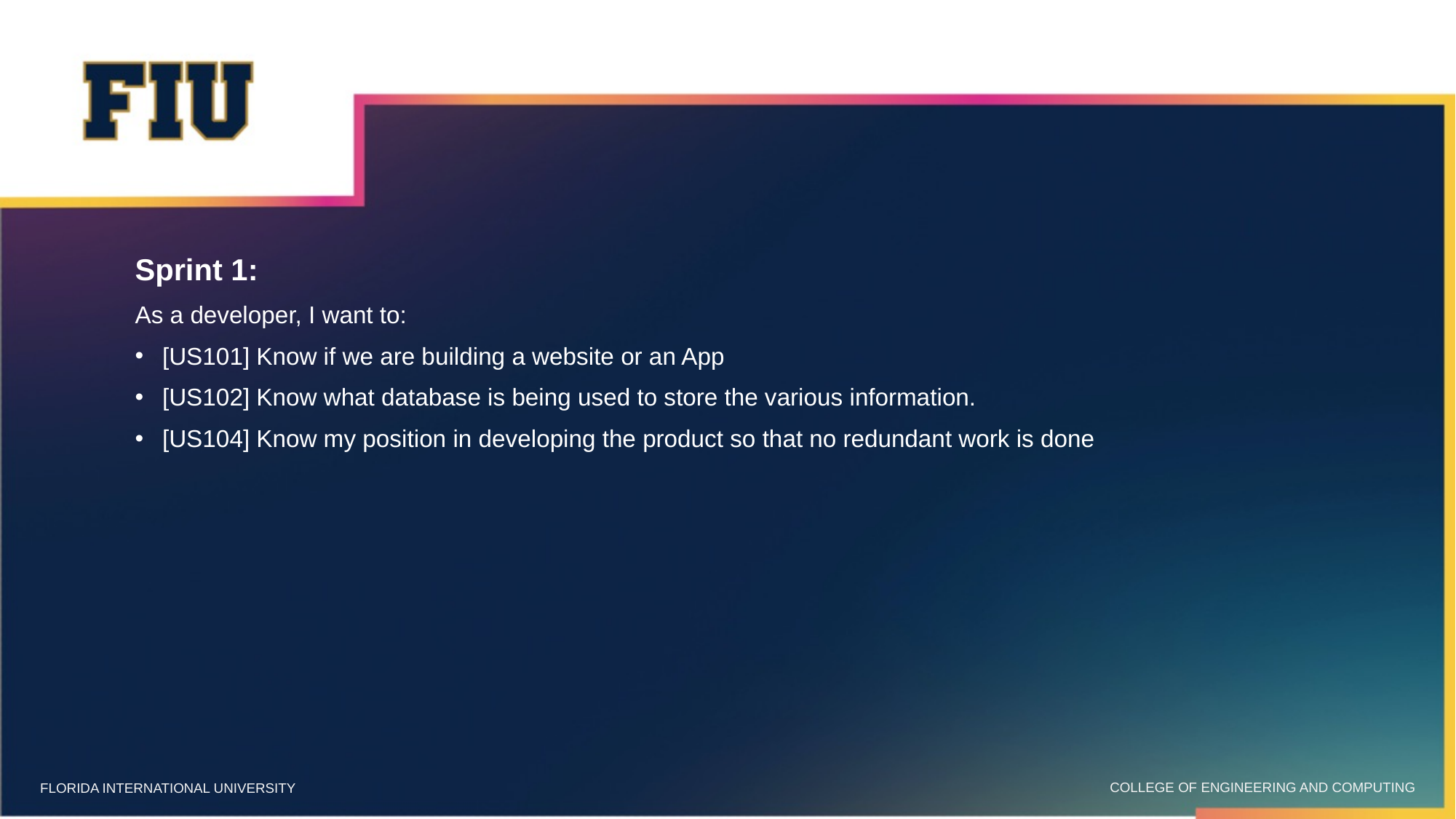

Sprint 1:
As a developer, I want to:
[US101] Know if we are building a website or an App
[US102] Know what database is being used to store the various information.
[US104] Know my position in developing the product so that no redundant work is done